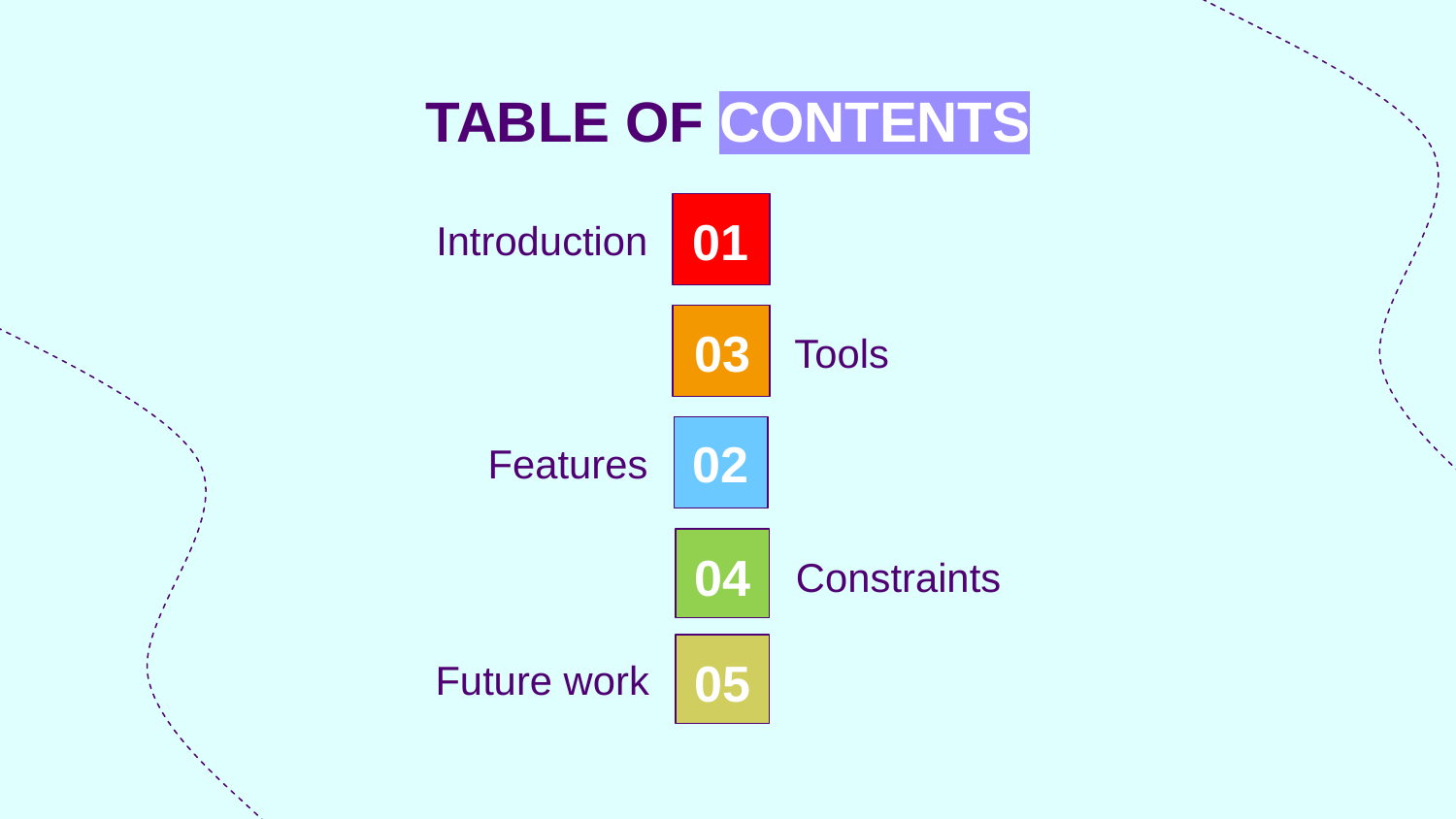

TABLE OF CONTENTS

# 01
Introduction

03
Tools

02
Features

04
Constraints

05
Future work